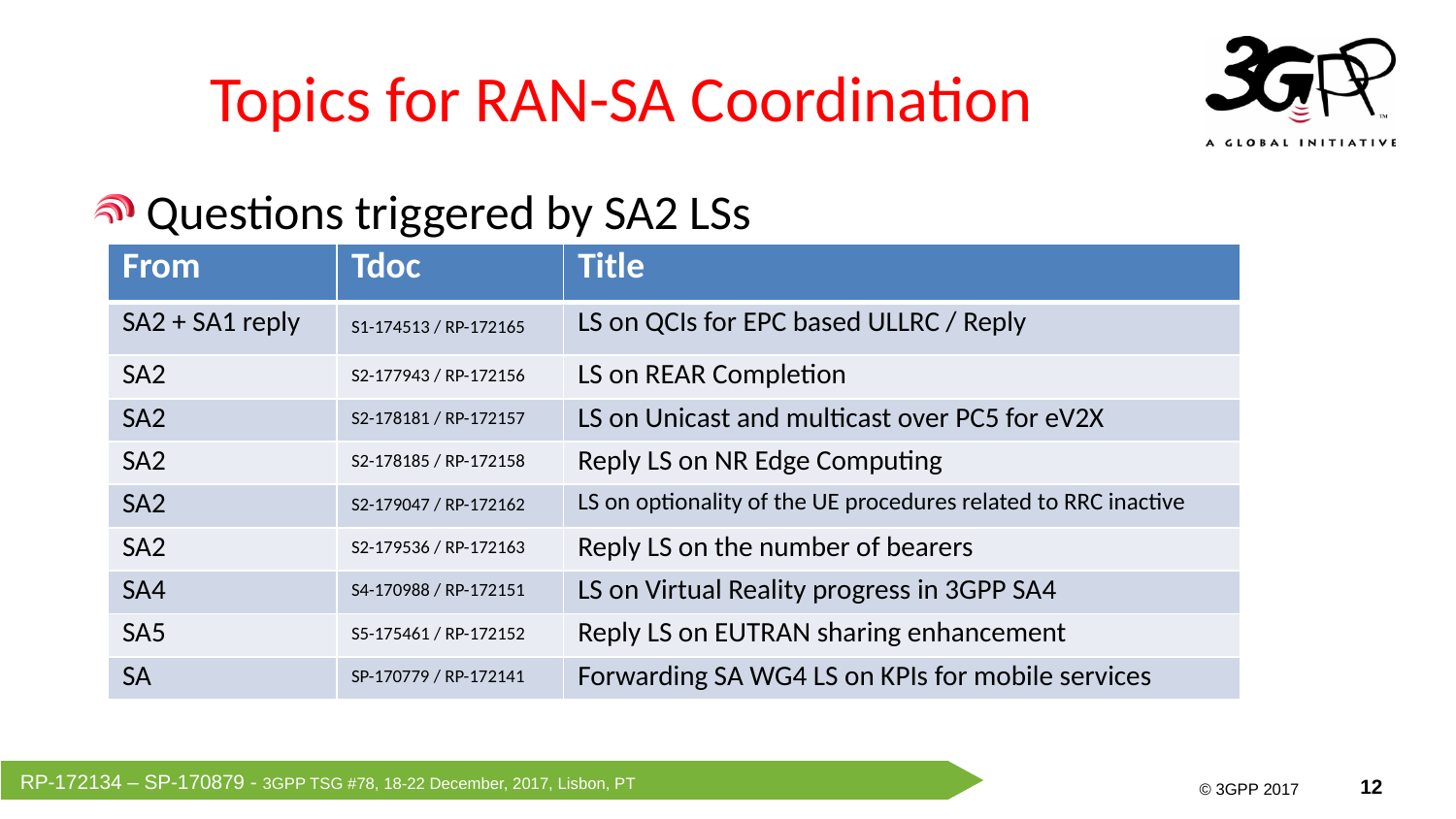

# Topics for RAN-SA Coordination
Questions triggered by SA2 LSs

| From | Tdoc | Title |
| --- | --- | --- |
| SA2 + SA1 reply | S1-174513 / RP-172165 | LS on QCIs for EPC based ULLRC / Reply |
| SA2 | S2-177943 / RP-172156 | LS on REAR Completion |
| SA2 | S2-178181 / RP-172157 | LS on Unicast and multicast over PC5 for eV2X |
| SA2 | S2-178185 / RP-172158 | Reply LS on NR Edge Computing |
| SA2 | S2-179047 / RP-172162 | LS on optionality of the UE procedures related to RRC inactive |
| SA2 | S2-179536 / RP-172163 | Reply LS on the number of bearers |
| SA4 | S4-170988 / RP-172151 | LS on Virtual Reality progress in 3GPP SA4 |
| SA5 | S5-175461 / RP-172152 | Reply LS on EUTRAN sharing enhancement |
| SA | SP-170779 / RP-172141 | Forwarding SA WG4 LS on KPIs for mobile services |